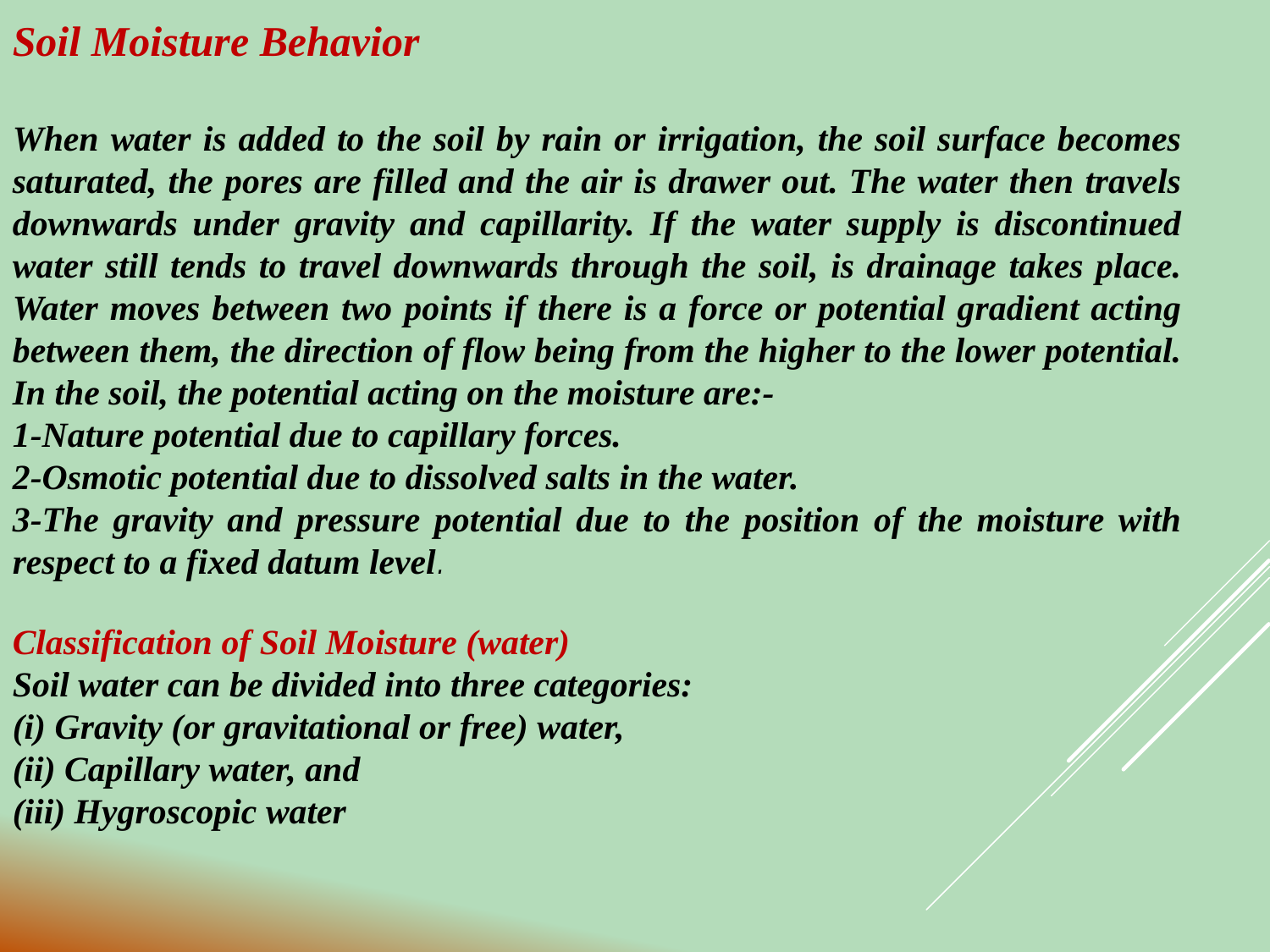

Soil Moisture Behavior

When water is added to the soil by rain or irrigation, the soil surface becomes saturated, the pores are filled and the air is drawer out. The water then travels downwards under gravity and capillarity. If the water supply is discontinued water still tends to travel downwards through the soil, is drainage takes place. Water moves between two points if there is a force or potential gradient acting between them, the direction of flow being from the higher to the lower potential. In the soil, the potential acting on the moisture are:-
1-Nature potential due to capillary forces.
2-Osmotic potential due to dissolved salts in the water.
3-The gravity and pressure potential due to the position of the moisture with respect to a fixed datum level.

Classification of Soil Moisture (water)
Soil water can be divided into three categories:
(i) Gravity (or gravitational or free) water,
(ii) Capillary water, and
(iii) Hygroscopic water